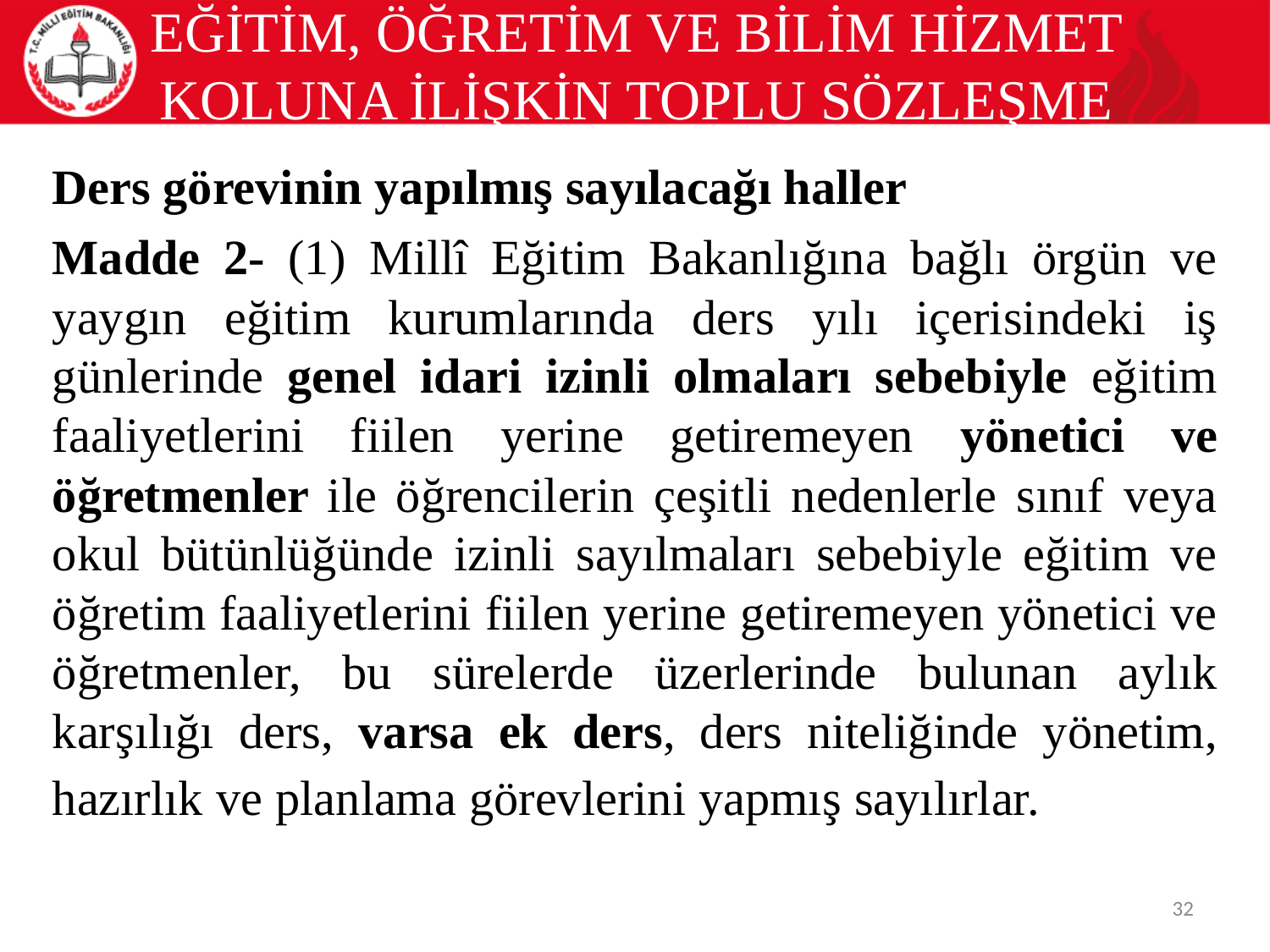

# EĞİTİM, ÖĞRETİM VE BİLİM HİZMET KOLUNA İLİŞKİN TOPLU SÖZLEŞME
Ders görevinin yapılmış sayılacağı haller
Madde 2- (1) Millî Eğitim Bakanlığına bağlı örgün ve yaygın eğitim kurumlarında ders yılı içerisindeki iş günlerinde genel idari izinli olmaları sebebiyle eğitim faaliyetlerini fiilen yerine getiremeyen yönetici ve öğretmenler ile öğrencilerin çeşitli nedenlerle sınıf veya okul bütünlüğünde izinli sayılmaları sebebiyle eğitim ve öğretim faaliyetlerini fiilen yerine getiremeyen yönetici ve öğretmenler, bu sürelerde üzerlerinde bulunan aylık karşılığı ders, varsa ek ders, ders niteliğinde yönetim, hazırlık ve planlama görevlerini yapmış sayılırlar.
32